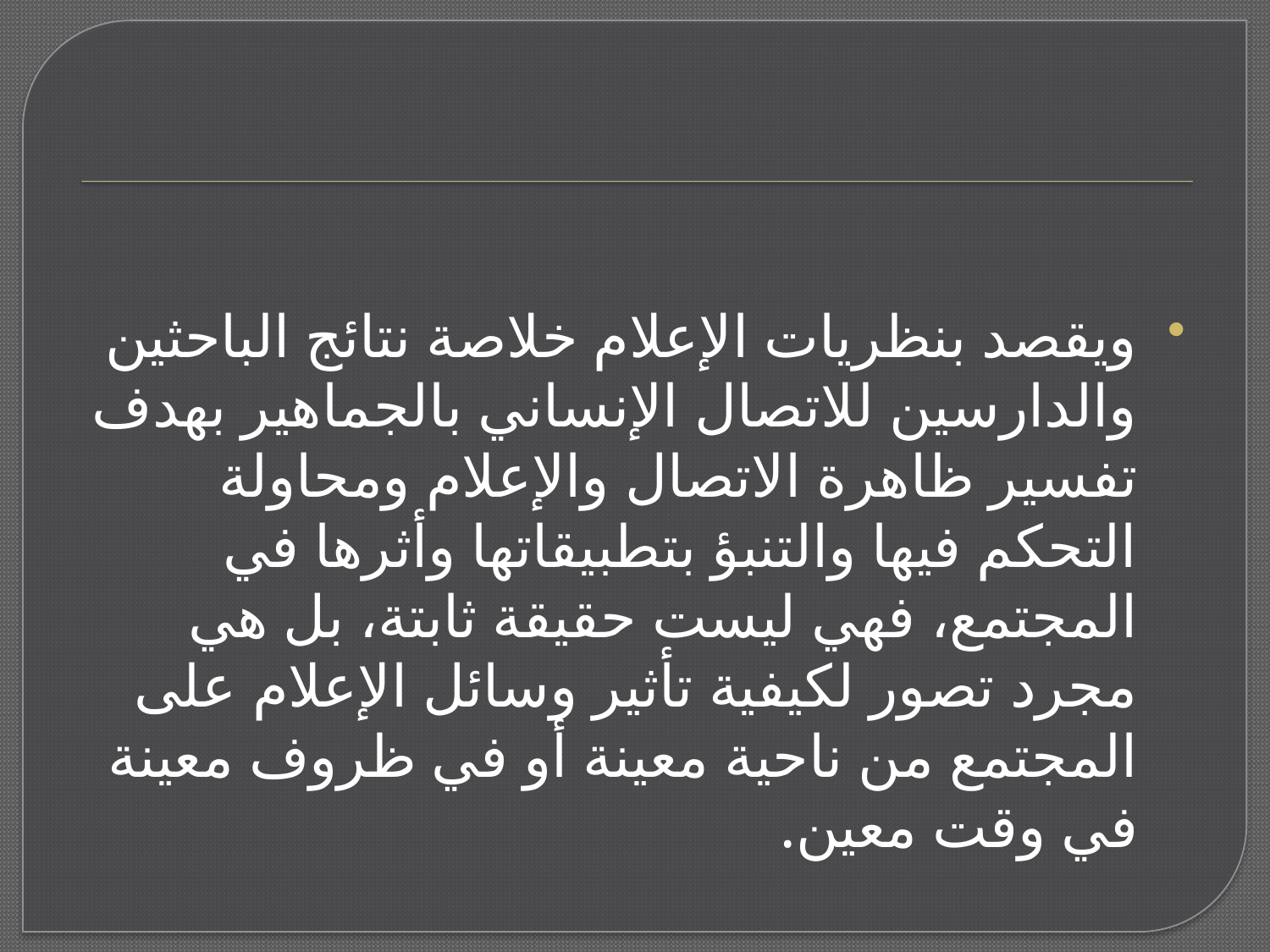

ويقصد بنظريات الإعلام خلاصة نتائج الباحثين والدارسين للاتصال الإنساني بالجماهير بهدف تفسير ظاهرة الاتصال والإعلام ومحاولة التحكم فيها والتنبؤ بتطبيقاتها وأثرها في المجتمع، فهي ليست حقيقة ثابتة، بل هي مجرد تصور لكيفية تأثير وسائل الإعلام على المجتمع من ناحية معينة أو في ظروف معينة في وقت معين.